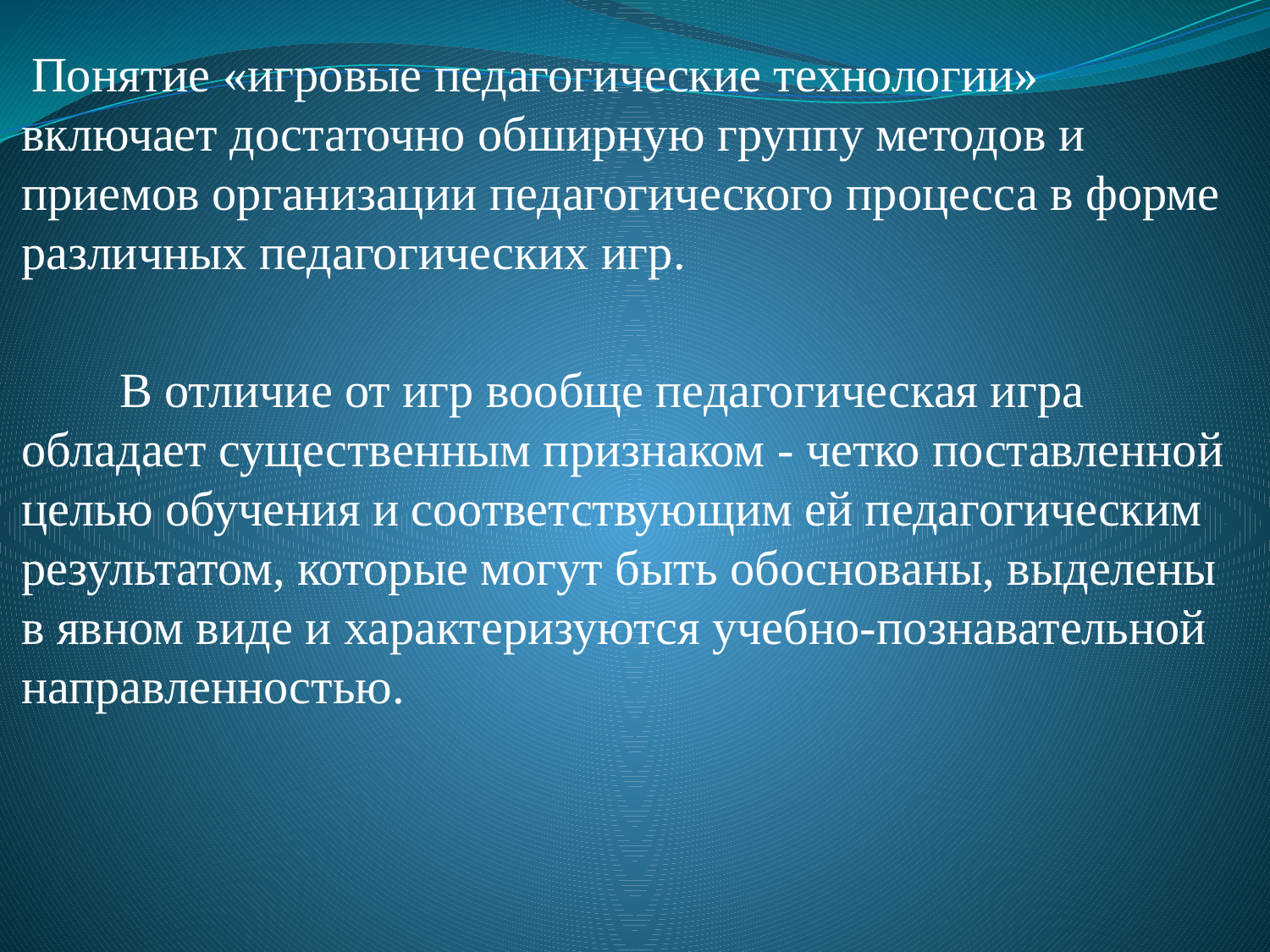

Понятие «игровые педагогические технологии» включает достаточно обширную группу методов и приемов организации педагогического процесса в форме различных педагогических игр.

        В отличие от игр вообще педагогическая игра обладает существенным признаком - четко поставленной целью обучения и соответствующим ей педагогическим результатом, которые могут быть обоснованы, выделены в явном виде и характеризуются учебно-познавательной направленностью.

#